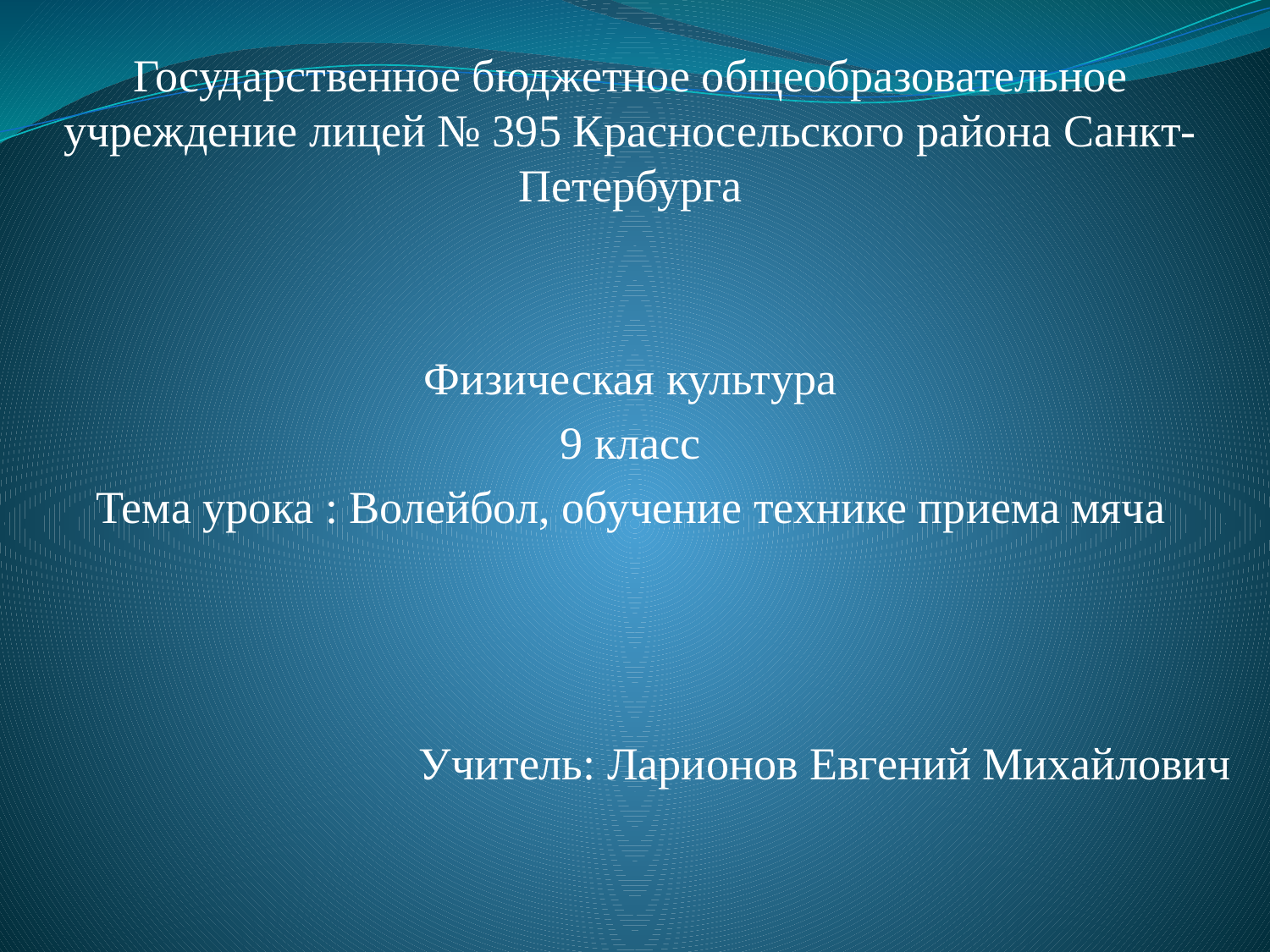

Государственное бюджетное общеобразовательное учреждение лицей № 395 Красносельского района Санкт-Петербурга

Физическая культура
9 класс
Тема урока : Волейбол, обучение технике приема мяча

Учитель: Ларионов Евгений Михайлович